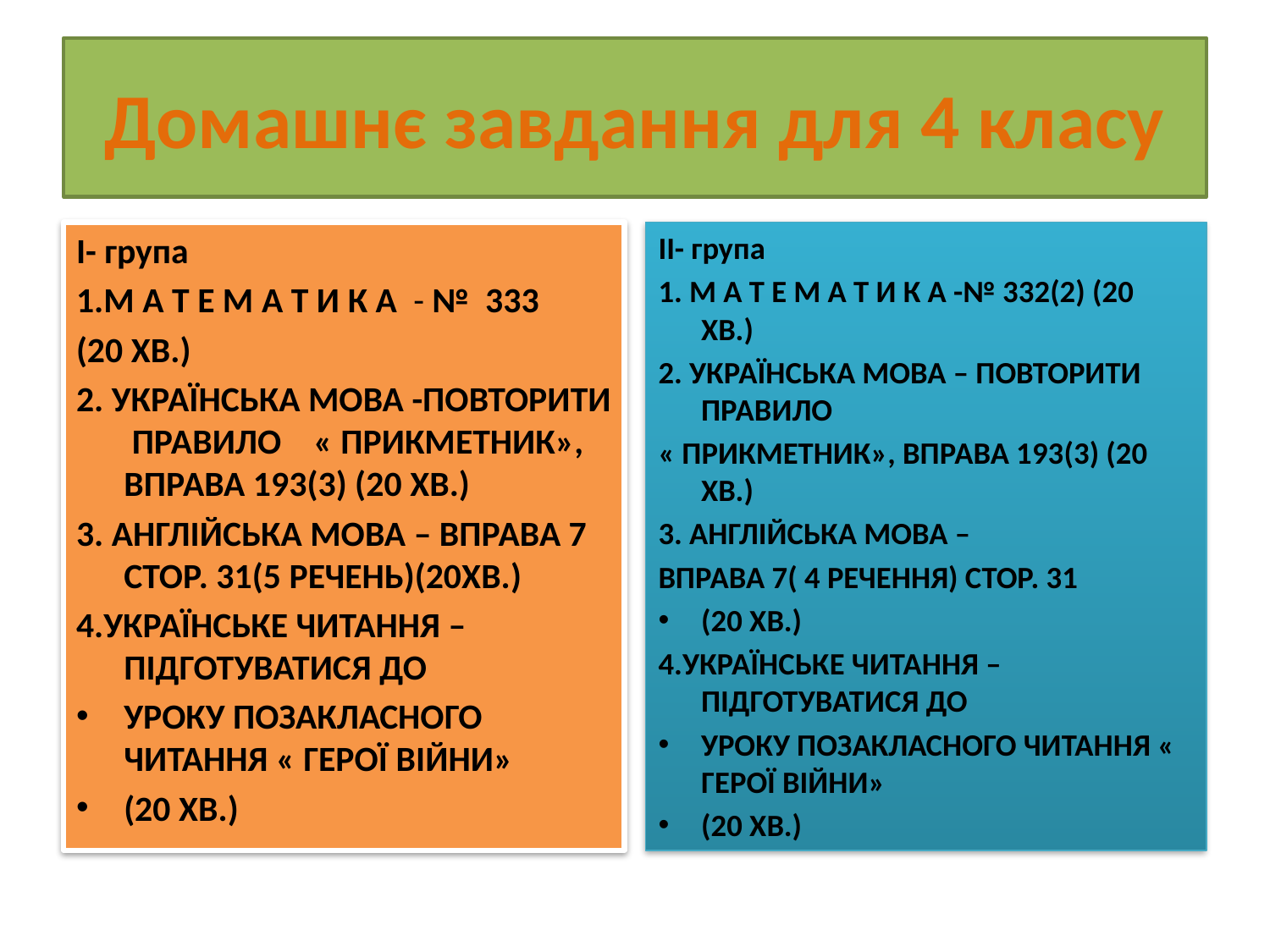

# Домашнє завдання для 4 класу
І- група
1.М А Т Е М А Т И К А  - №  333
(20 ХВ.)
2. УКРАЇНСЬКА МОВА -ПОВТОРИТИ  ПРАВИЛО    « ПРИКМЕТНИК», ВПРАВА 193(3) (20 ХВ.)
3. АНГЛІЙСЬКА МОВА – ВПРАВА 7 СТОР. 31(5 РЕЧЕНЬ)(20ХВ.)
4.УКРАЇНСЬКЕ ЧИТАННЯ – ПІДГОТУВАТИСЯ ДО
УРОКУ ПОЗАКЛАСНОГО ЧИТАННЯ « ГЕРОЇ ВІЙНИ»
(20 ХВ.)
ІІ- група
1. М А Т Е М А Т И К А -№ 332(2) (20 ХВ.)
2. УКРАЇНСЬКА МОВА – ПОВТОРИТИ  ПРАВИЛО
« ПРИКМЕТНИК», ВПРАВА 193(3) (20 ХВ.)
3. АНГЛІЙСЬКА МОВА –
ВПРАВА 7( 4 РЕЧЕННЯ) СТОР. 31
(20 ХВ.)
4.УКРАЇНСЬКЕ ЧИТАННЯ – ПІДГОТУВАТИСЯ ДО
УРОКУ ПОЗАКЛАСНОГО ЧИТАННЯ « ГЕРОЇ ВІЙНИ»
(20 ХВ.)